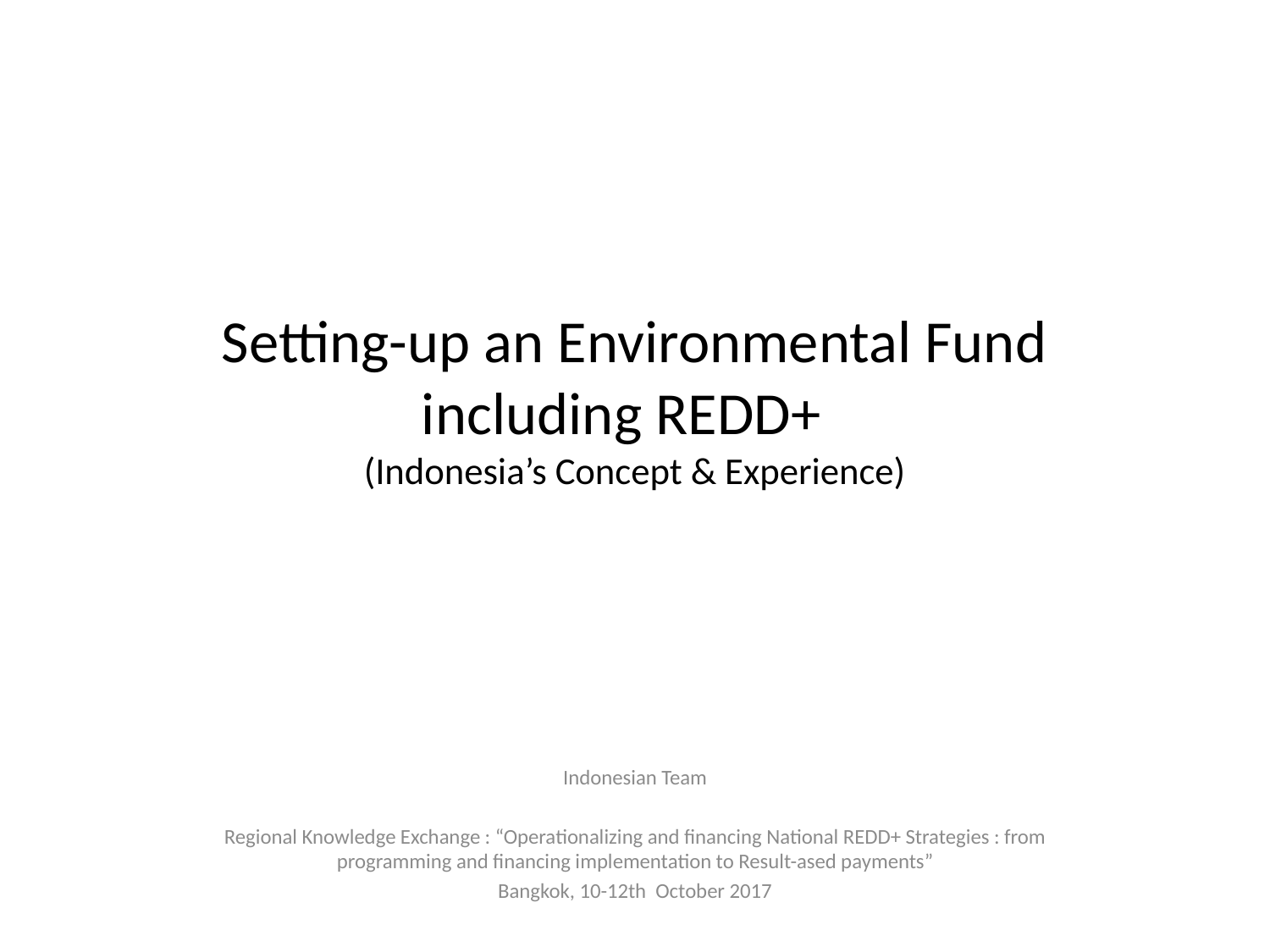

# Setting-up an Environmental Fund including REDD+ (Indonesia’s Concept & Experience)
Indonesian Team

Regional Knowledge Exchange : “Operationalizing and financing National REDD+ Strategies : from programming and financing implementation to Result-ased payments”
Bangkok, 10-12th  October 2017